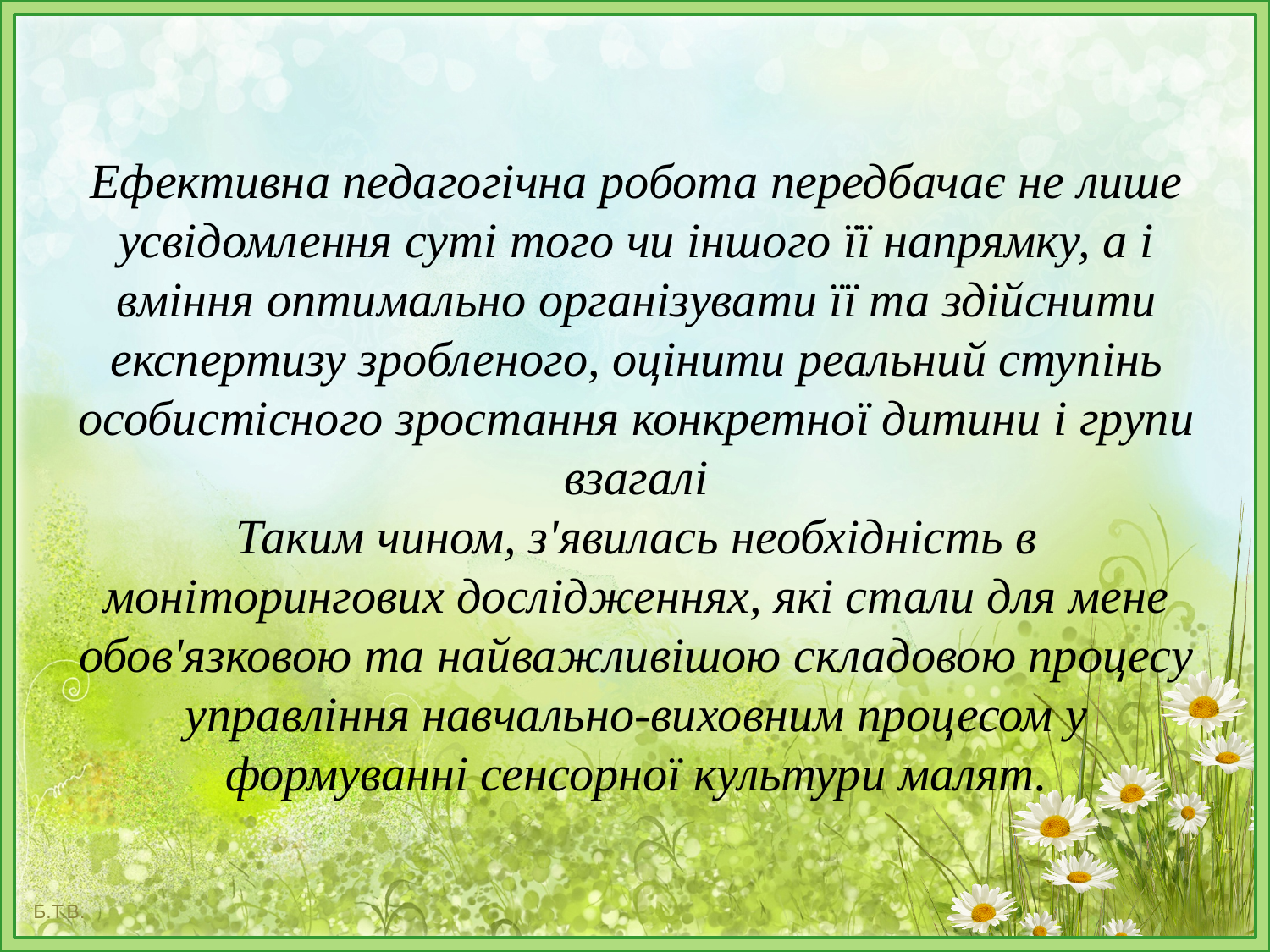

# Ефективна педагогічна робота передбачає не лише усвідомлення суті того чи іншого її напрямку, а і вміння оптимально організувати її та здійснити експертизу зробленого, оцінити реальний ступінь особистісного зростання конкретної дитини і групи взагалі Таким чином, з'явилась необхідність в моніторингових дослідженнях, які стали для мене обов'язковою та найважливішою складовою процесу управління навчально-виховним процесом у формуванні сенсорної культури малят.